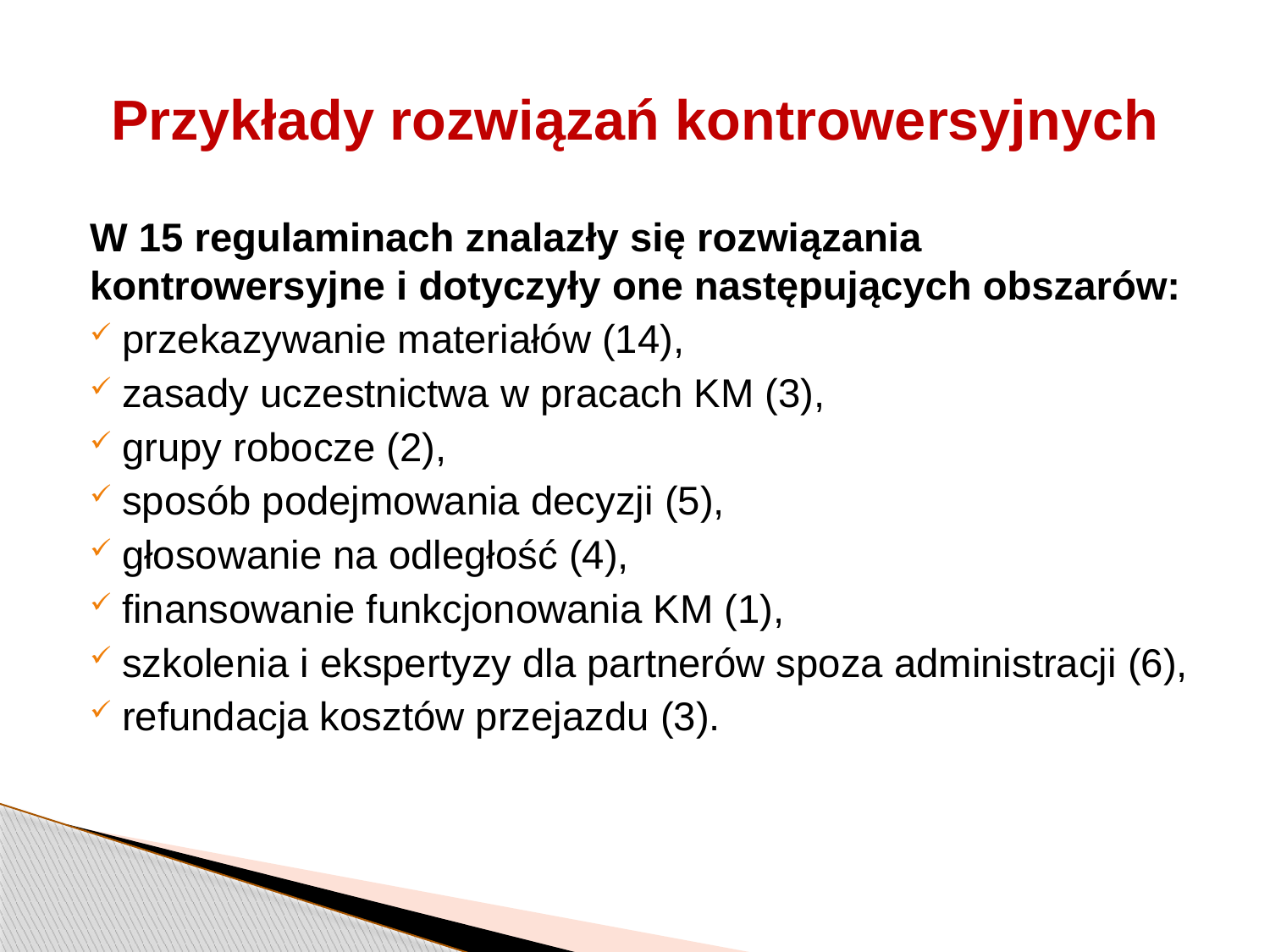

# Przykłady rozwiązań kontrowersyjnych
W 15 regulaminach znalazły się rozwiązania kontrowersyjne i dotyczyły one następujących obszarów:
przekazywanie materiałów (14),
zasady uczestnictwa w pracach KM (3),
grupy robocze (2),
sposób podejmowania decyzji (5),
głosowanie na odległość (4),
finansowanie funkcjonowania KM (1),
szkolenia i ekspertyzy dla partnerów spoza administracji (6),
refundacja kosztów przejazdu (3).